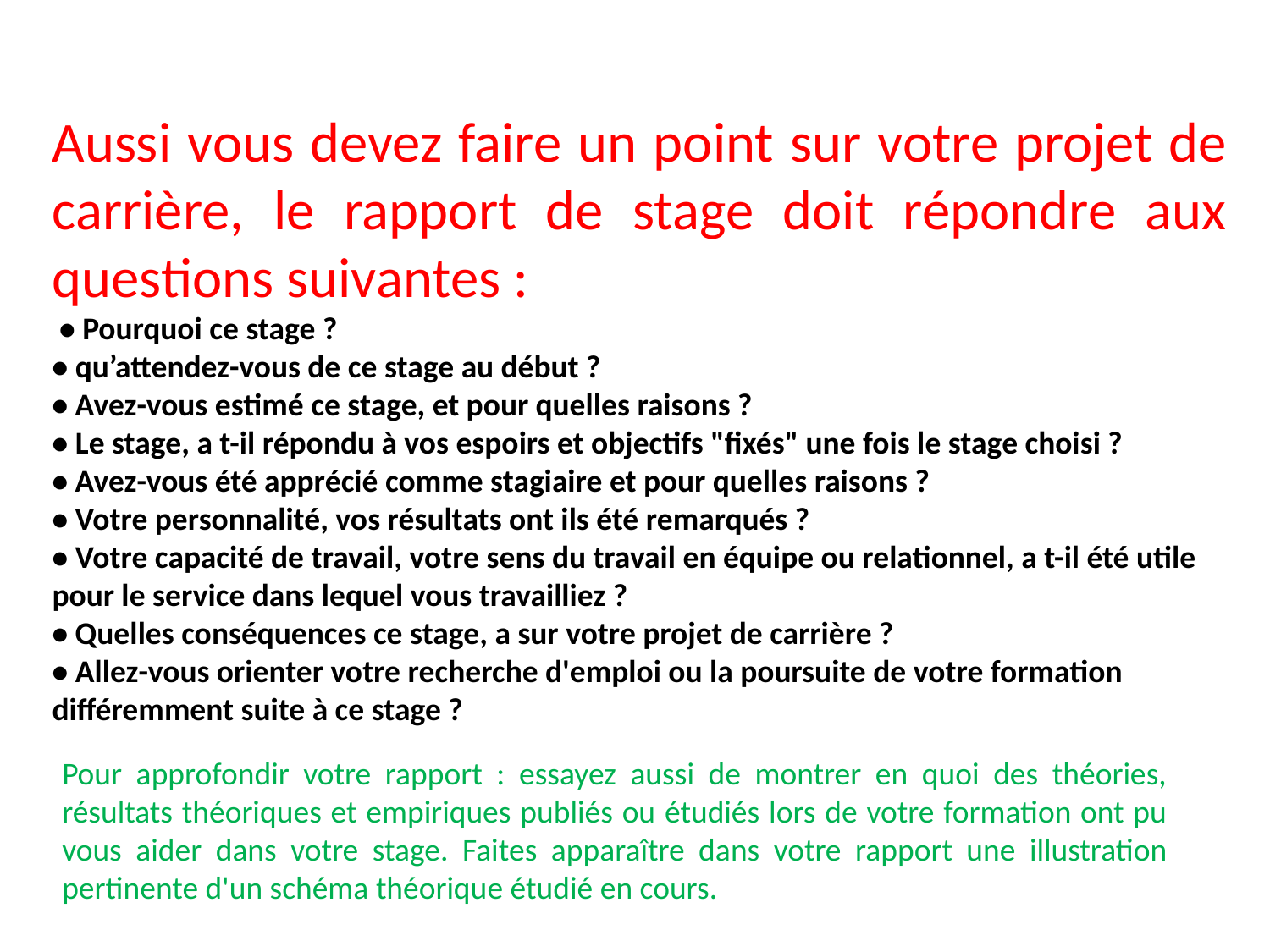

Aussi vous devez faire un point sur votre projet de carrière, le rapport de stage doit répondre aux questions suivantes :
 • Pourquoi ce stage ?
• qu’attendez-vous de ce stage au début ?
• Avez-vous estimé ce stage, et pour quelles raisons ?
• Le stage, a t-il répondu à vos espoirs et objectifs "fixés" une fois le stage choisi ?
• Avez-vous été apprécié comme stagiaire et pour quelles raisons ?
• Votre personnalité, vos résultats ont ils été remarqués ?
• Votre capacité de travail, votre sens du travail en équipe ou relationnel, a t-il été utile pour le service dans lequel vous travailliez ?
• Quelles conséquences ce stage, a sur votre projet de carrière ?
• Allez-vous orienter votre recherche d'emploi ou la poursuite de votre formation différemment suite à ce stage ?
Pour approfondir votre rapport : essayez aussi de montrer en quoi des théories, résultats théoriques et empiriques publiés ou étudiés lors de votre formation ont pu vous aider dans votre stage. Faites apparaître dans votre rapport une illustration pertinente d'un schéma théorique étudié en cours.